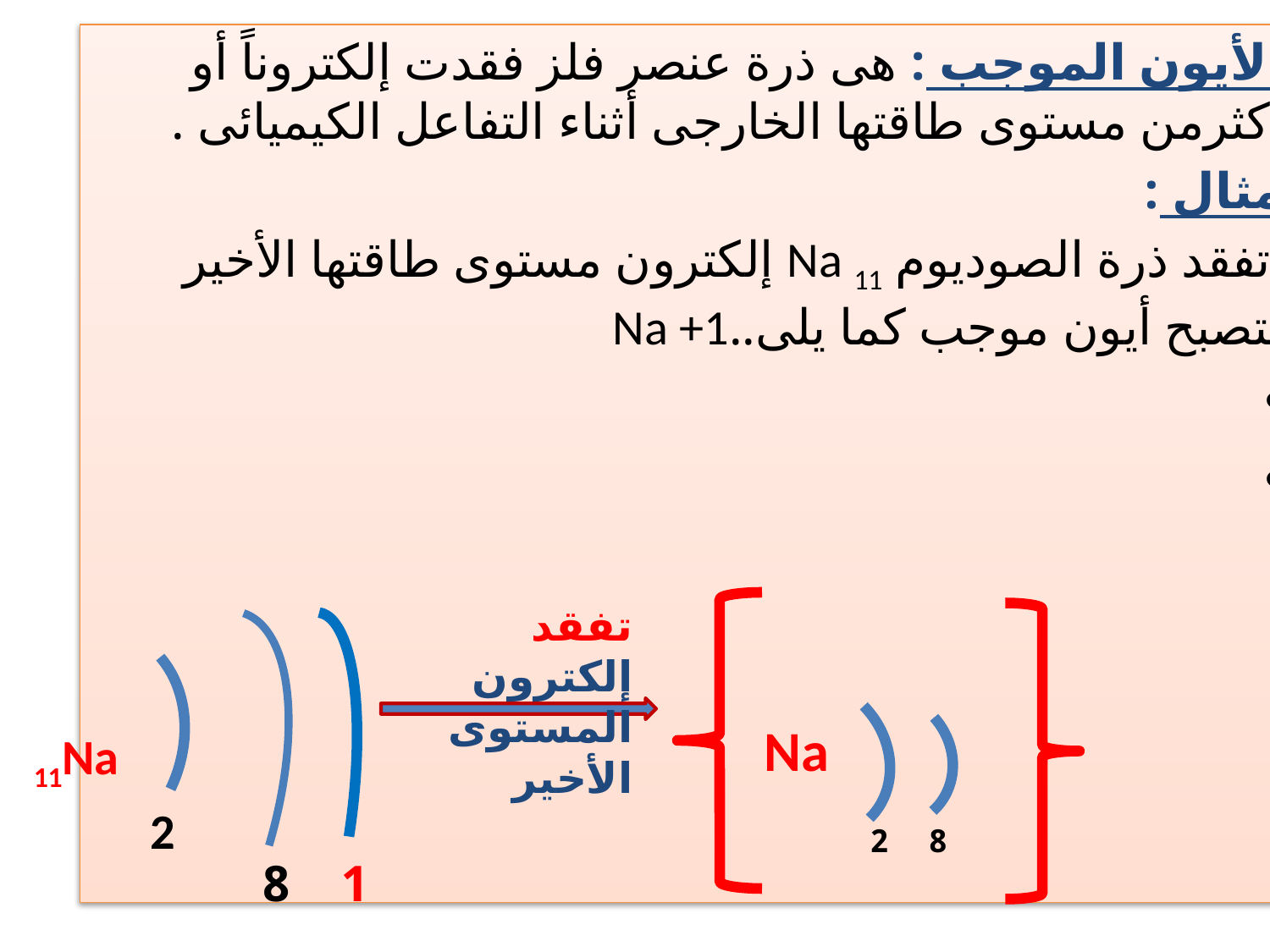

الأيون الموجب : هى ذرة عنصر فلز فقدت إلكتروناً أو أكثرمن مستوى طاقتها الخارجى أثناء التفاعل الكيميائى .
مثال :
 تفقد ذرة الصوديوم Na 11 إلكترون مستوى طاقتها الأخير لتصبح أيون موجب كما يلى..Na +1

تفقد إلكترون المستوى الأخير
1    8

11Na

Na
2
   8     2